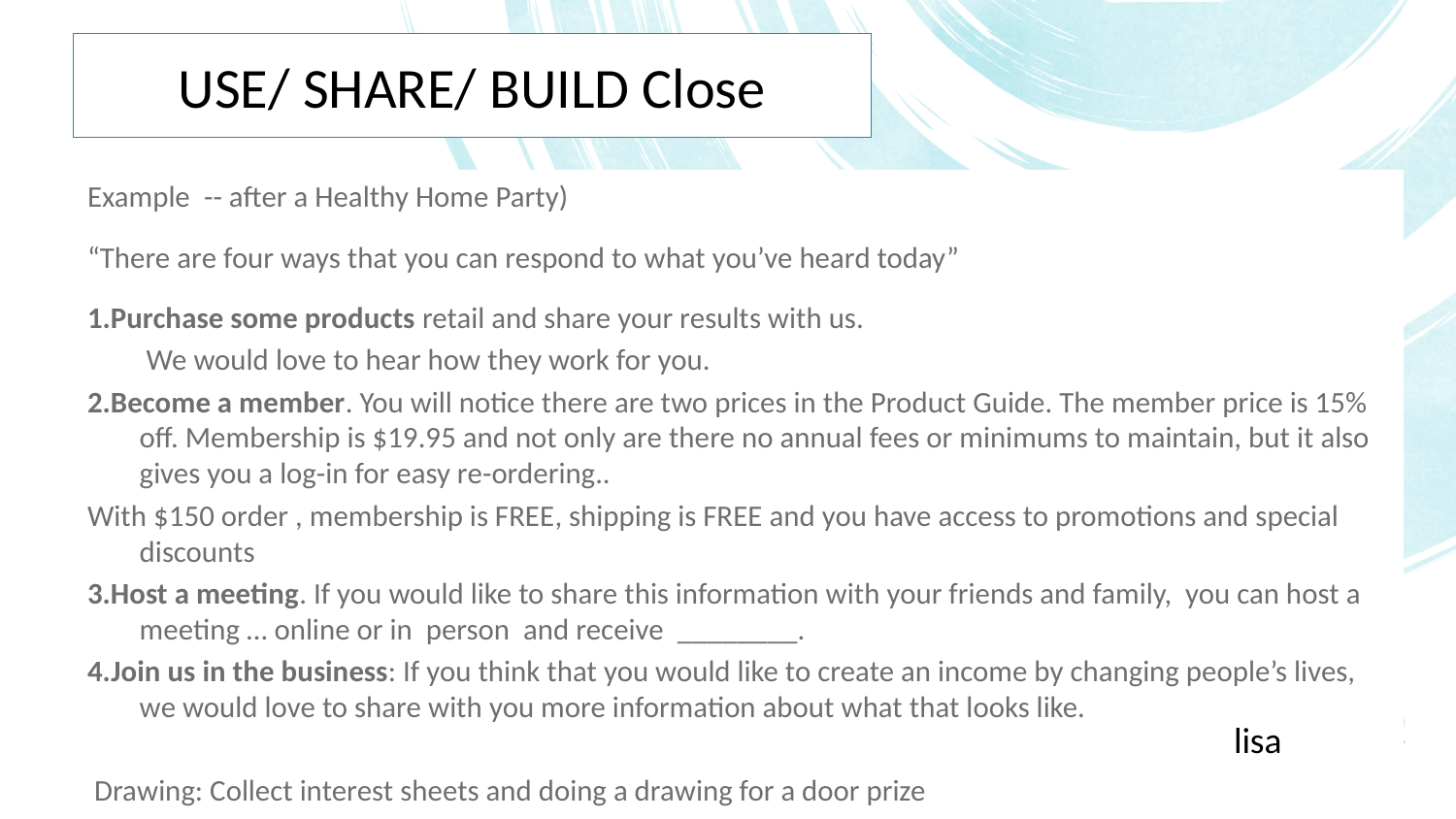

# USE/ SHARE/ BUILD Close
Example  -- after a Healthy Home Party)

“There are four ways that you can respond to what you’ve heard today”

1.Purchase some products retail and share your results with us.
		 We would love to hear how they work for you.
2.Become a member. You will notice there are two prices in the Product Guide. The member price is 15% off. Membership is $19.95 and not only are there no annual fees or minimums to maintain, but it also gives you a log-in for easy re-ordering..
With $150 order , membership is FREE, shipping is FREE and you have access to promotions and special discounts
3.Host a meeting. If you would like to share this information with your friends and family,  you can host a meeting … online or in  person  and receive  ________.
4.Join us in the business: If you think that you would like to create an income by changing people’s lives, we would love to share with you more information about what that looks like.

 Drawing: Collect interest sheets and doing a drawing for a door prize
lisa